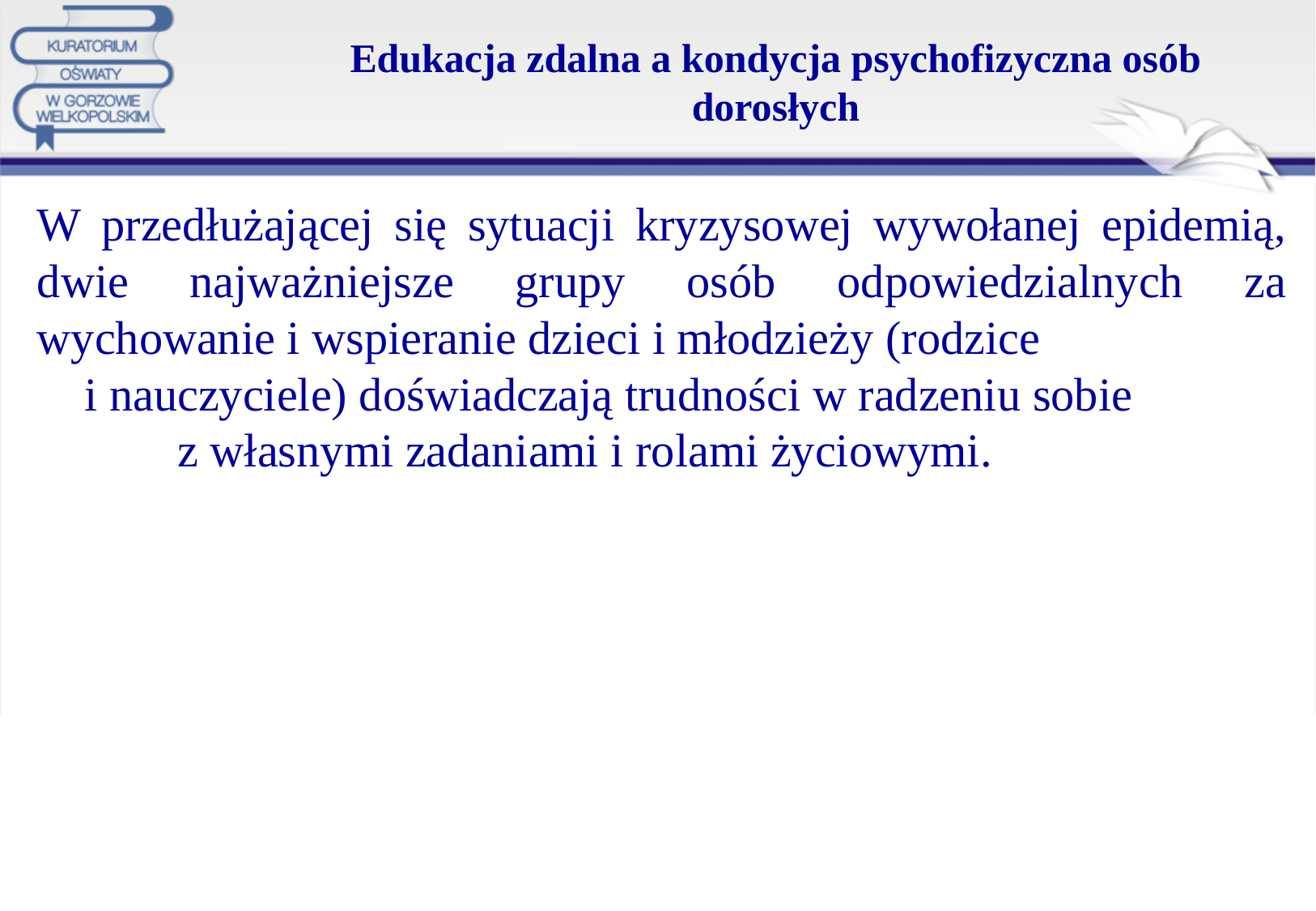

# Edukacja zdalna a kondycja psychofizyczna osób dorosłych
W przedłużającej się sytuacji kryzysowej wywołanej epidemią, dwie najważniejsze grupy osób odpowiedzialnych za wychowanie i wspieranie dzieci i młodzieży (rodzice                          i nauczyciele) doświadczają trudności w radzeniu sobie                          z własnymi zadaniami i rolami życiowymi.